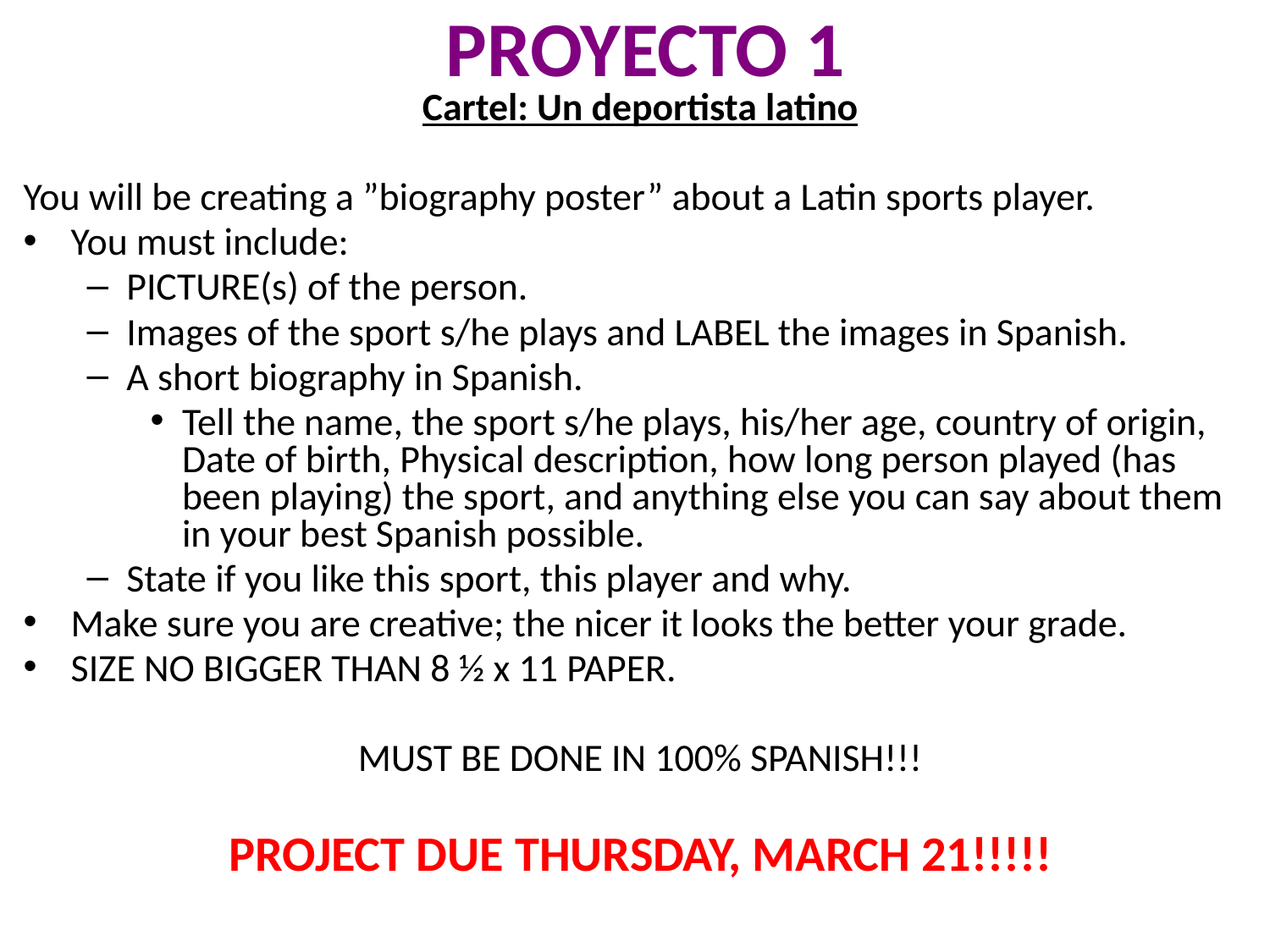

# PROYECTO 1
Cartel: Un deportista latino

You will be creating a ”biography poster” about a Latin sports player.
You must include:
PICTURE(s) of the person.
Images of the sport s/he plays and LABEL the images in Spanish.
A short biography in Spanish.
Tell the name, the sport s/he plays, his/her age, country of origin, Date of birth, Physical description, how long person played (has been playing) the sport, and anything else you can say about them in your best Spanish possible.
State if you like this sport, this player and why.
Make sure you are creative; the nicer it looks the better your grade.
SIZE NO BIGGER THAN 8 ½ x 11 PAPER.

MUST BE DONE IN 100% SPANISH!!!

PROJECT DUE THURSDAY, MARCH 21!!!!!